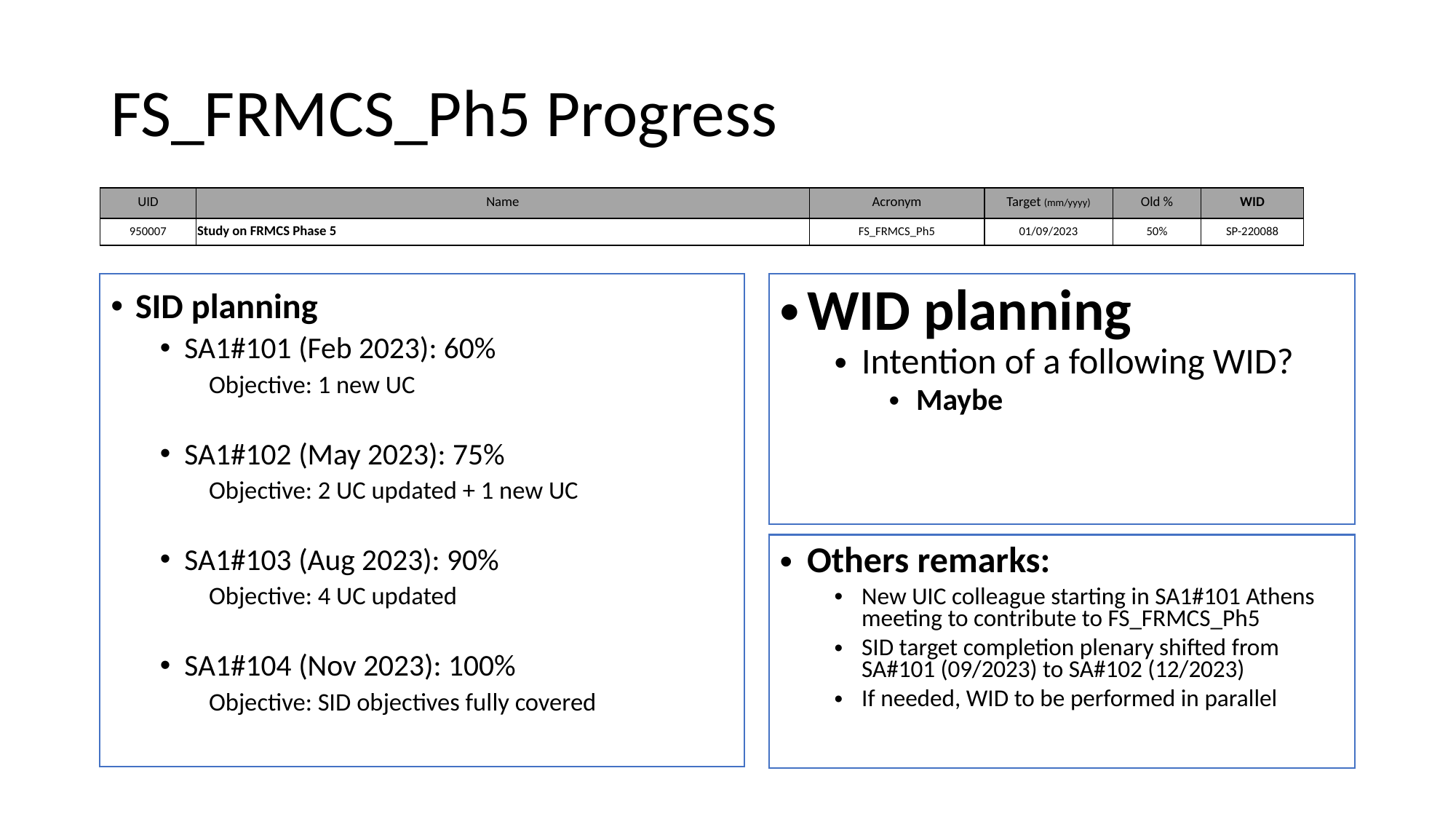

# FS_FRMCS_Ph5 Progress
| UID | Name | Acronym | Target (mm/yyyy) | Old % | WID |
| --- | --- | --- | --- | --- | --- |
| 950007 | Study on FRMCS Phase 5 | FS\_FRMCS\_Ph5 | 01/09/2023 | 50% | SP-220088 |

SID planning
SA1#101 (Feb 2023): 60%
Objective: 1 new UC

SA1#102 (May 2023): 75%
Objective: 2 UC updated + 1 new UC

SA1#103 (Aug 2023): 90%
Objective: 4 UC updated

SA1#104 (Nov 2023): 100%
Objective: SID objectives fully covered

WID planning
Intention of a following WID?
Maybe

Others remarks:
New UIC colleague starting in SA1#101 Athens meeting to contribute to FS_FRMCS_Ph5
SID target completion plenary shifted from SA#101 (09/2023) to SA#102 (12/2023)
If needed, WID to be performed in parallel